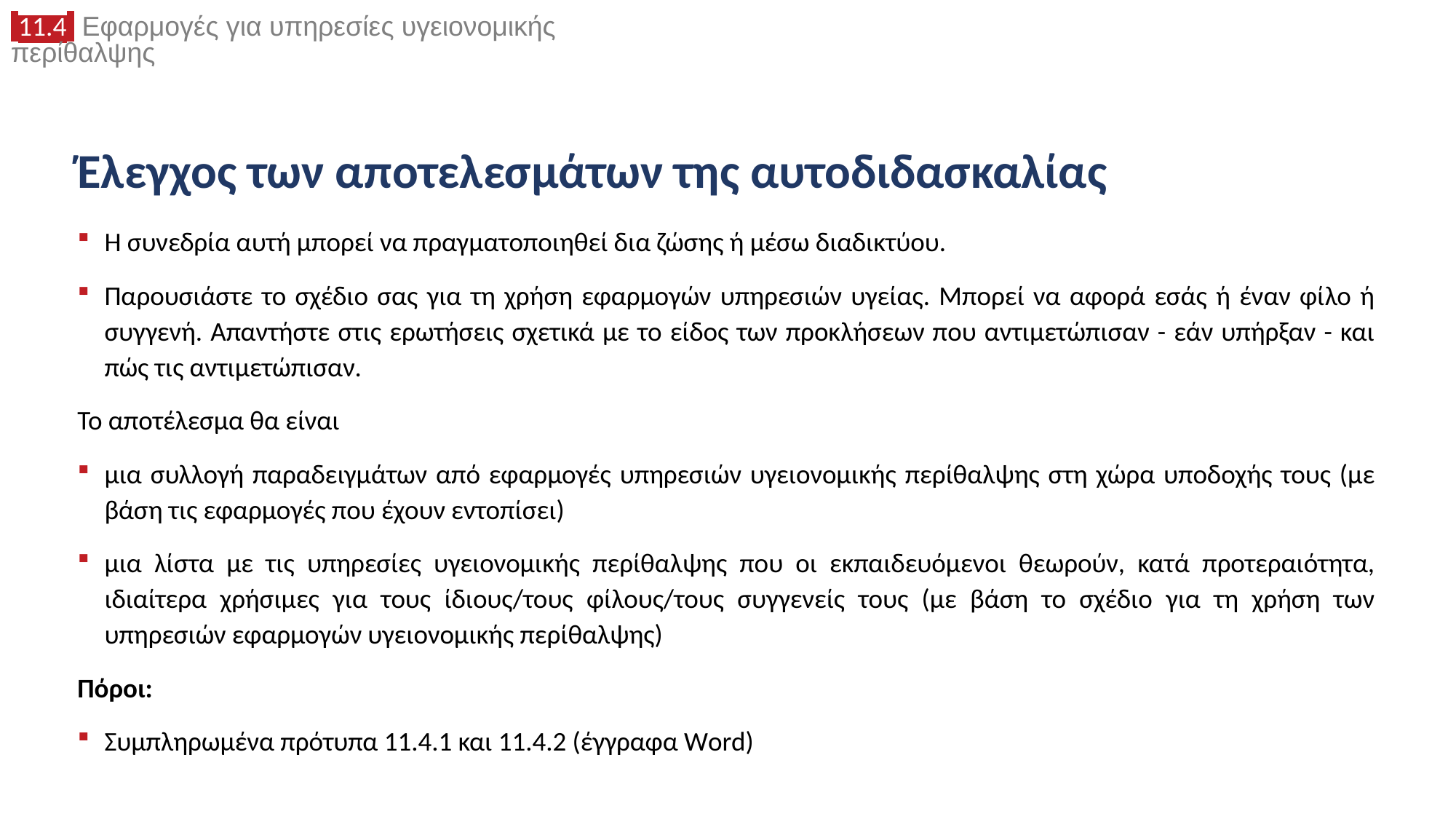

# Έλεγχος των αποτελεσμάτων της αυτοδιδασκαλίας
Η συνεδρία αυτή μπορεί να πραγματοποιηθεί δια ζώσης ή μέσω διαδικτύου.
Παρουσιάστε το σχέδιο σας για τη χρήση εφαρμογών υπηρεσιών υγείας. Μπορεί να αφορά εσάς ή έναν φίλο ή συγγενή. Απαντήστε στις ερωτήσεις σχετικά με το είδος των προκλήσεων που αντιμετώπισαν - εάν υπήρξαν - και πώς τις αντιμετώπισαν.
Το αποτέλεσμα θα είναι
μια συλλογή παραδειγμάτων από εφαρμογές υπηρεσιών υγειονομικής περίθαλψης στη χώρα υποδοχής τους (με βάση τις εφαρμογές που έχουν εντοπίσει)
μια λίστα με τις υπηρεσίες υγειονομικής περίθαλψης που οι εκπαιδευόμενοι θεωρούν, κατά προτεραιότητα, ιδιαίτερα χρήσιμες για τους ίδιους/τους φίλους/τους συγγενείς τους (με βάση το σχέδιο για τη χρήση των υπηρεσιών εφαρμογών υγειονομικής περίθαλψης)
Πόροι:
Συμπληρωμένα πρότυπα 11.4.1 και 11.4.2 (έγγραφα Word)